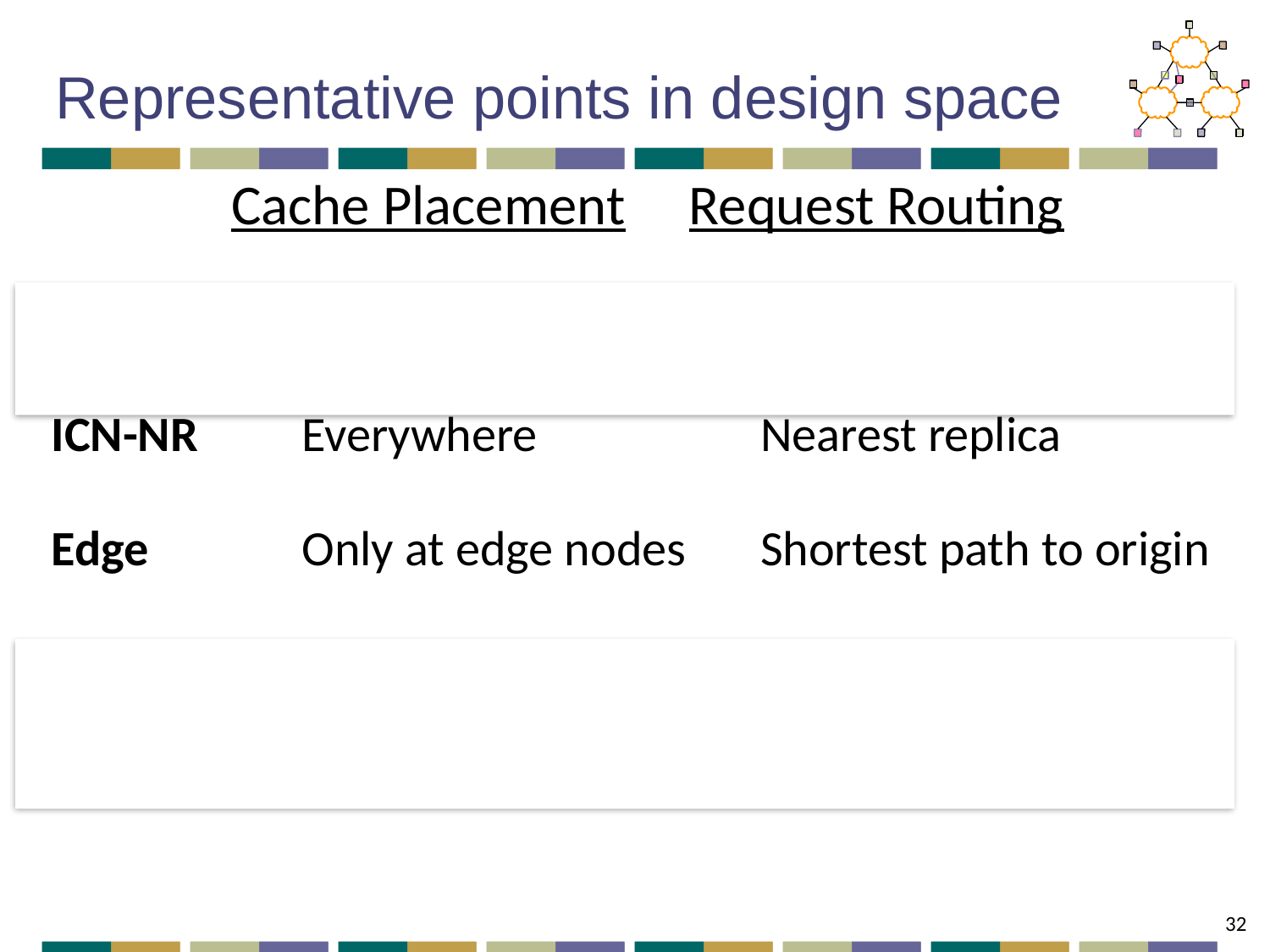

# Representative points in design space
	Cache Placement     Request Routing

| ICN-SP | Everywhere | Shortest path to origin |
| --- | --- | --- |
| ICN-NR | Everywhere | Nearest replica |
| Edge | Only at edge nodes | Shortest path to origin |
| Edge-Coop | Only at edge nodes | Shortest path to origin Edge neighbors alone |

32